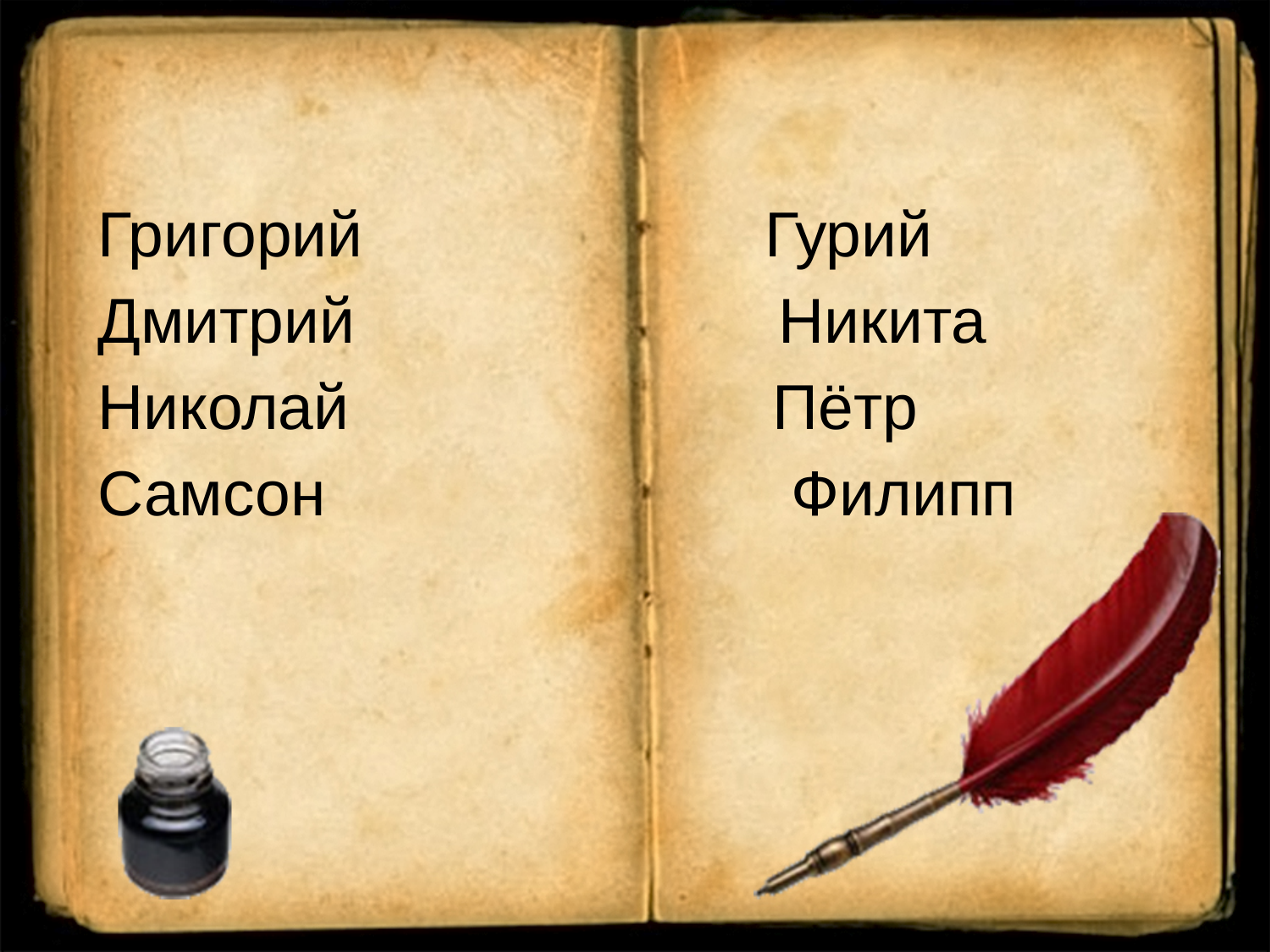

#
Григорий                   Гурий
Дмитрий                    Никита
Николай                    Пётр
Самсон                      Филипп